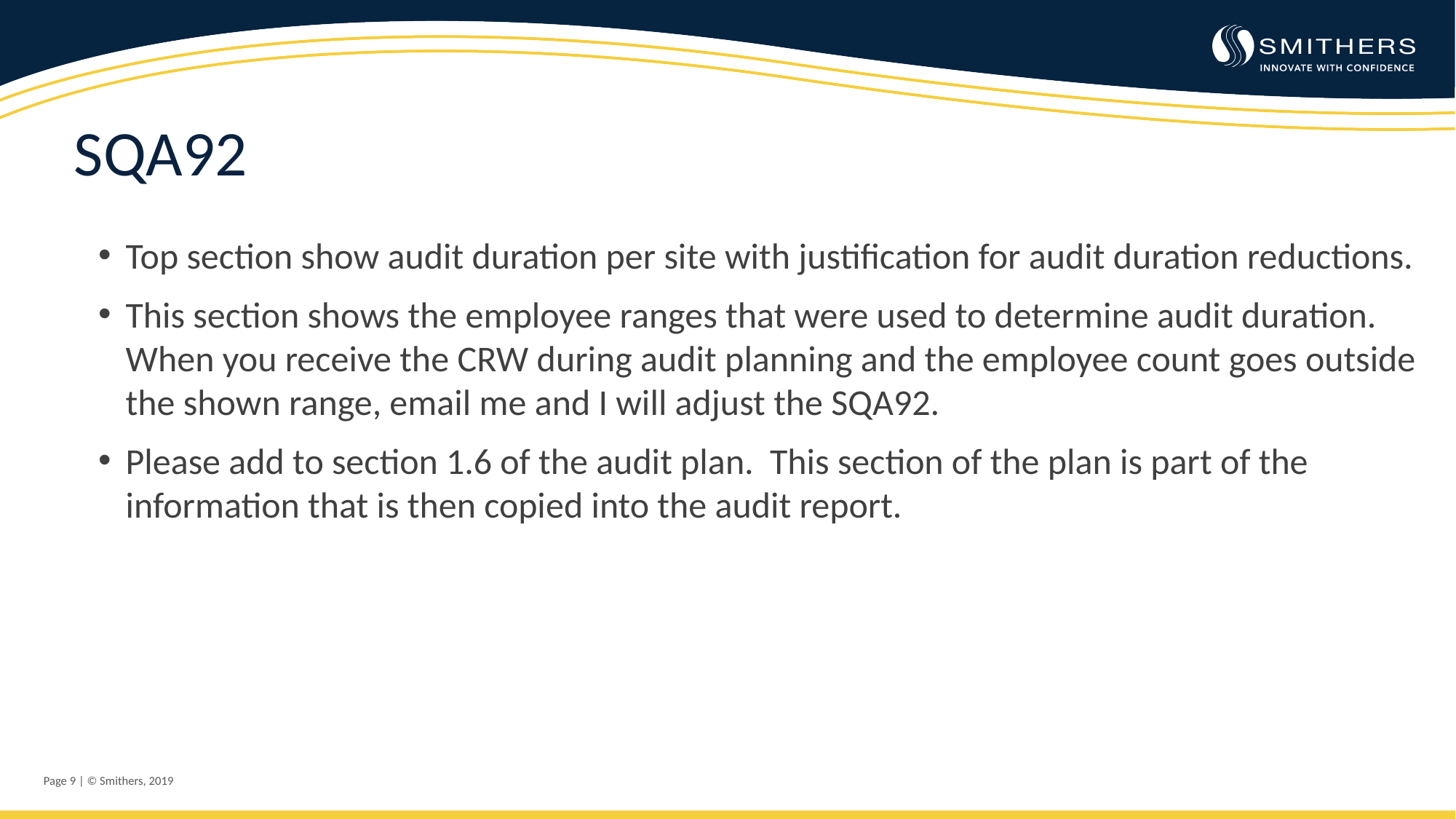

# SQA92
Top section show audit duration per site with justification for audit duration reductions.
This section shows the employee ranges that were used to determine audit duration.  When you receive the CRW during audit planning and the employee count goes outside the shown range, email me and I will adjust the SQA92.
Please add to section 1.6 of the audit plan.  This section of the plan is part of the information that is then copied into the audit report.
Page 9 | © Smithers, 2019